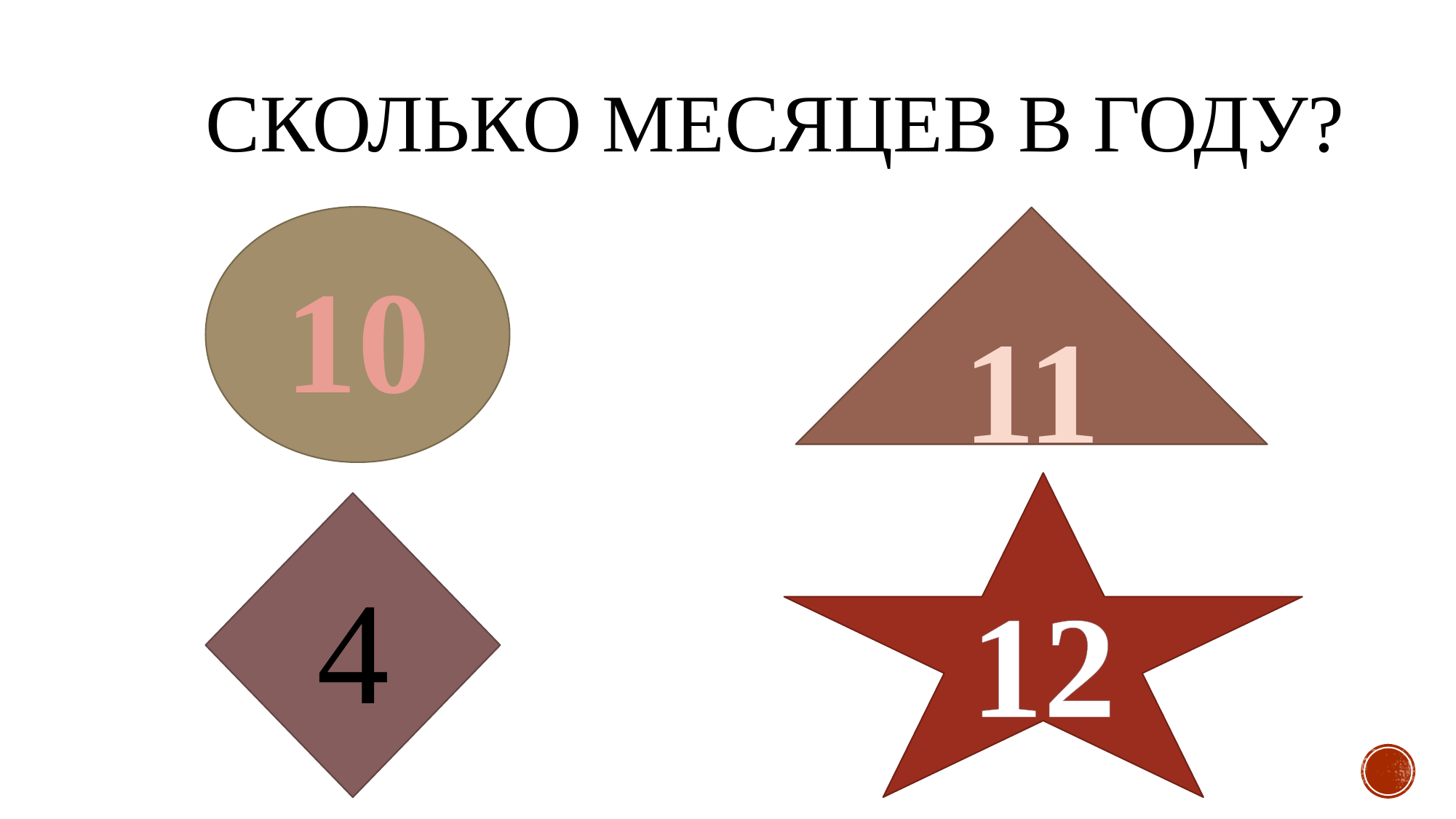

# Сколько месяцев в году?
10
11
12
4